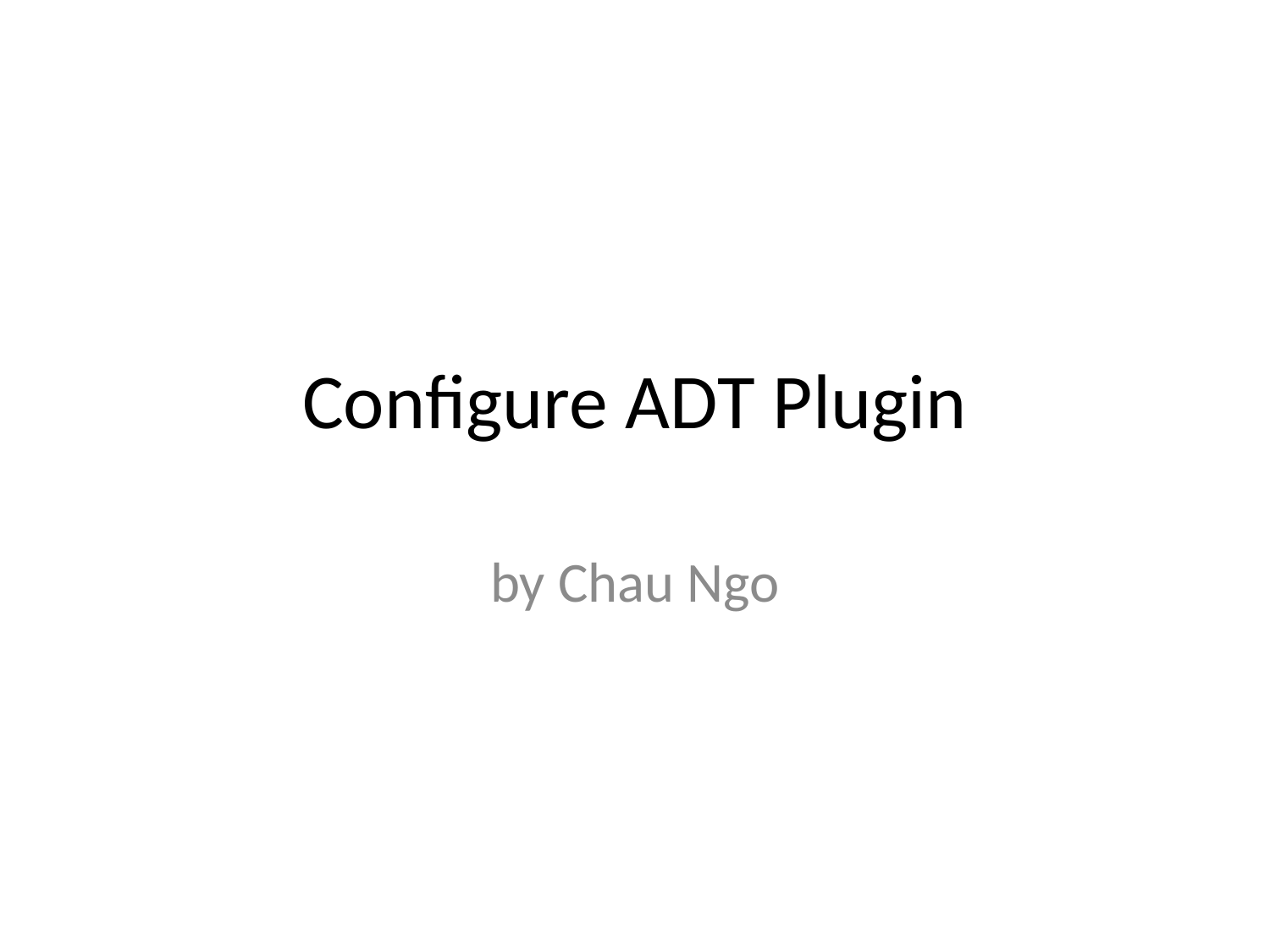

# Configure ADT Plugin
by Chau Ngo